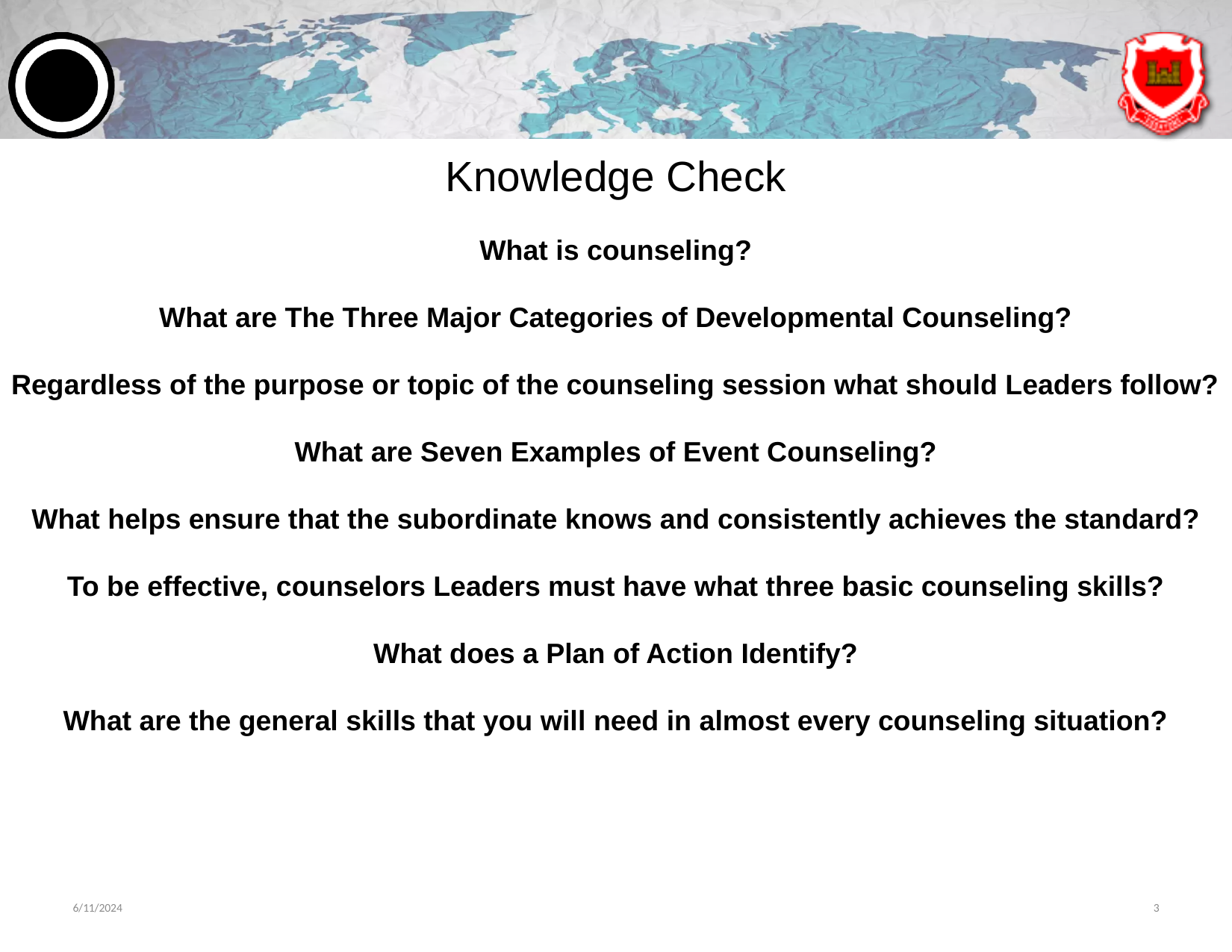

# Knowledge Check
What is counseling?

What are The Three Major Categories of Developmental Counseling?

Regardless of the purpose or topic of the counseling session what should Leaders follow?

What are Seven Examples of Event Counseling?

What helps ensure that the subordinate knows and consistently achieves the standard?

To be effective, counselors Leaders must have what three basic counseling skills?

What does a Plan of Action Identify?

What are the general skills that you will need in almost every counseling situation?
6/11/2024
3